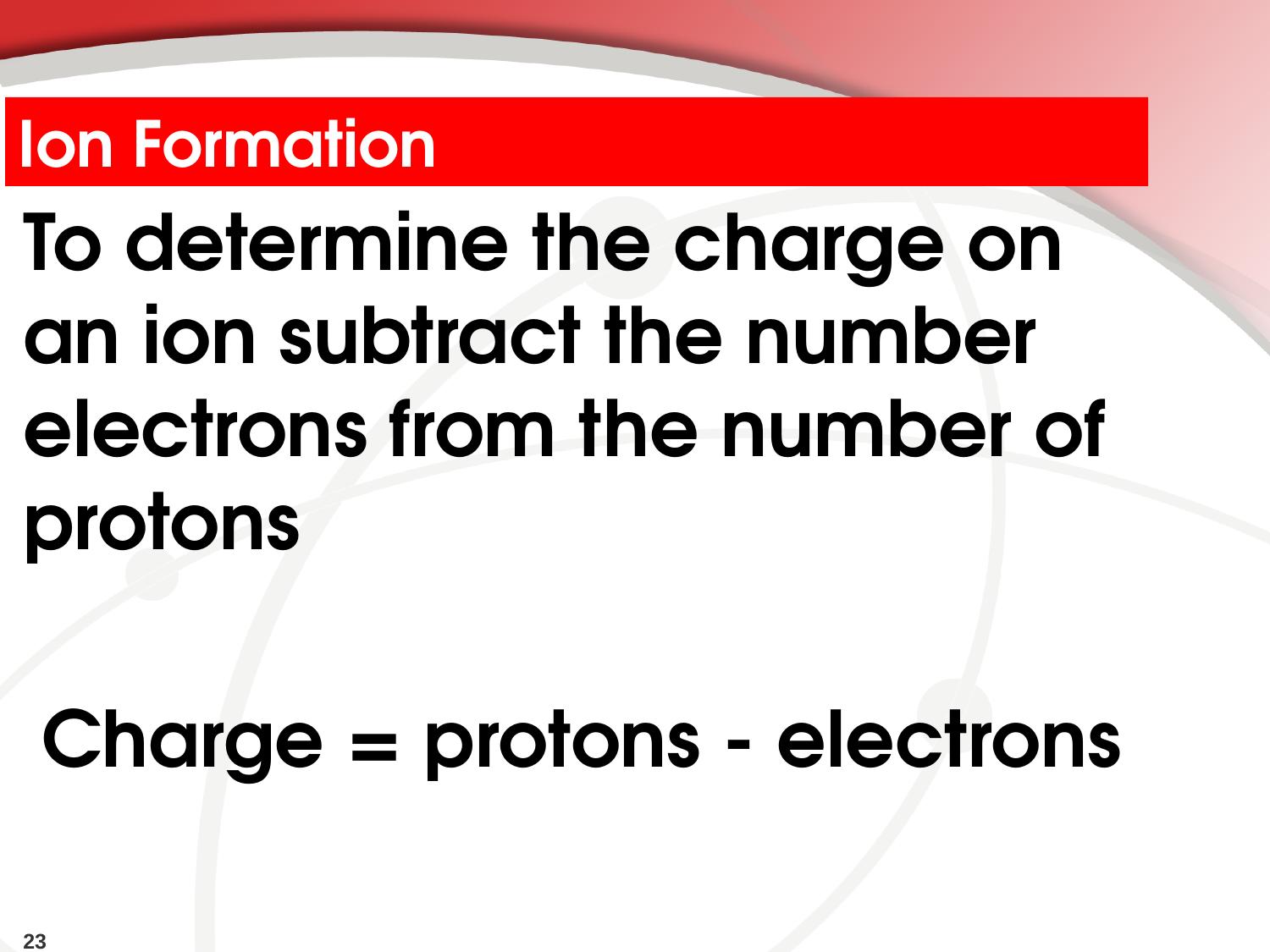

#
Ion Formation
To determine the charge on an ion subtract the number electrons from the number of protons

Charge = protons - electrons
23